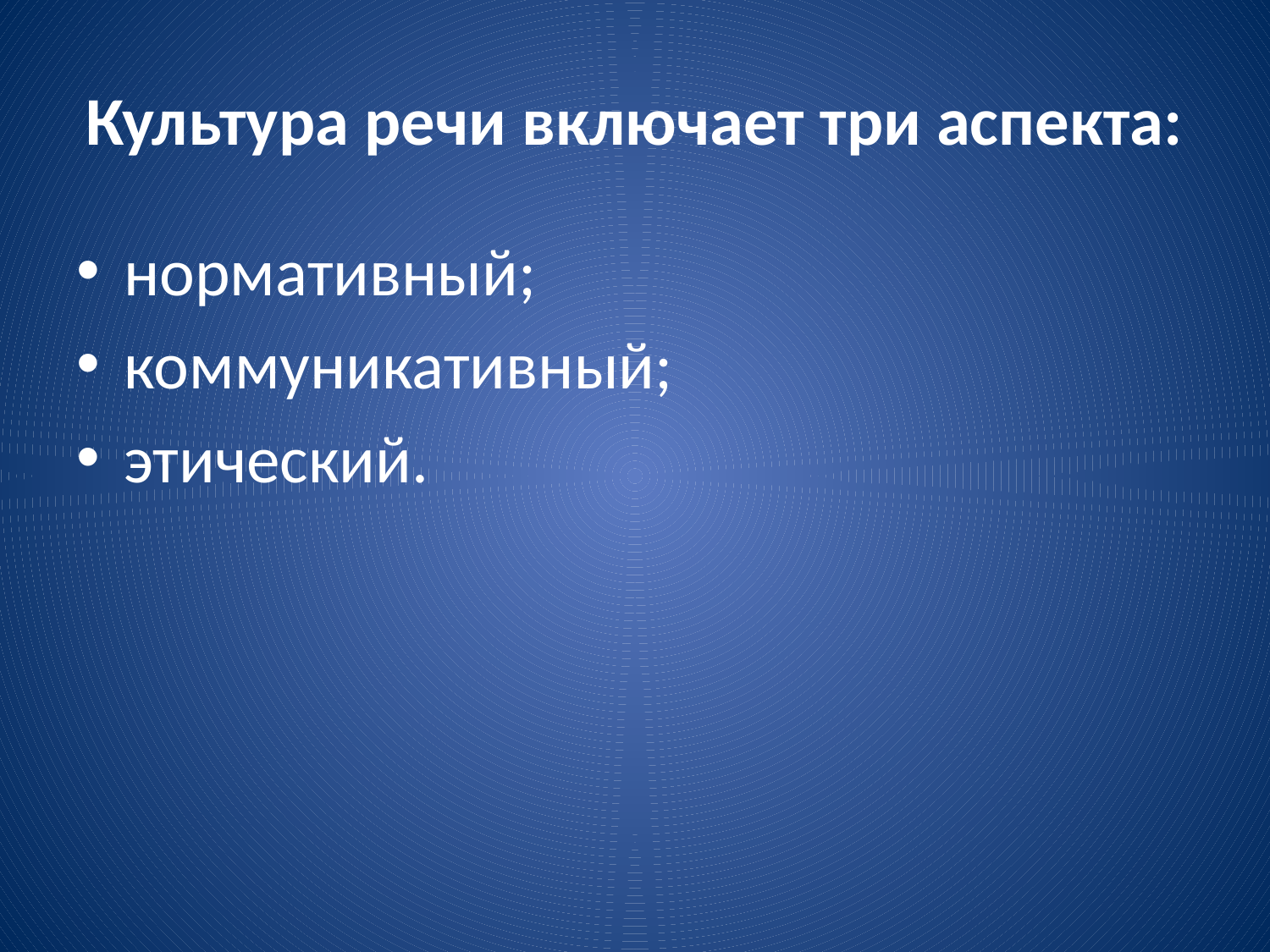

# Культура речи включает три аспекта:
нормативный;
коммуникативный;
этический.